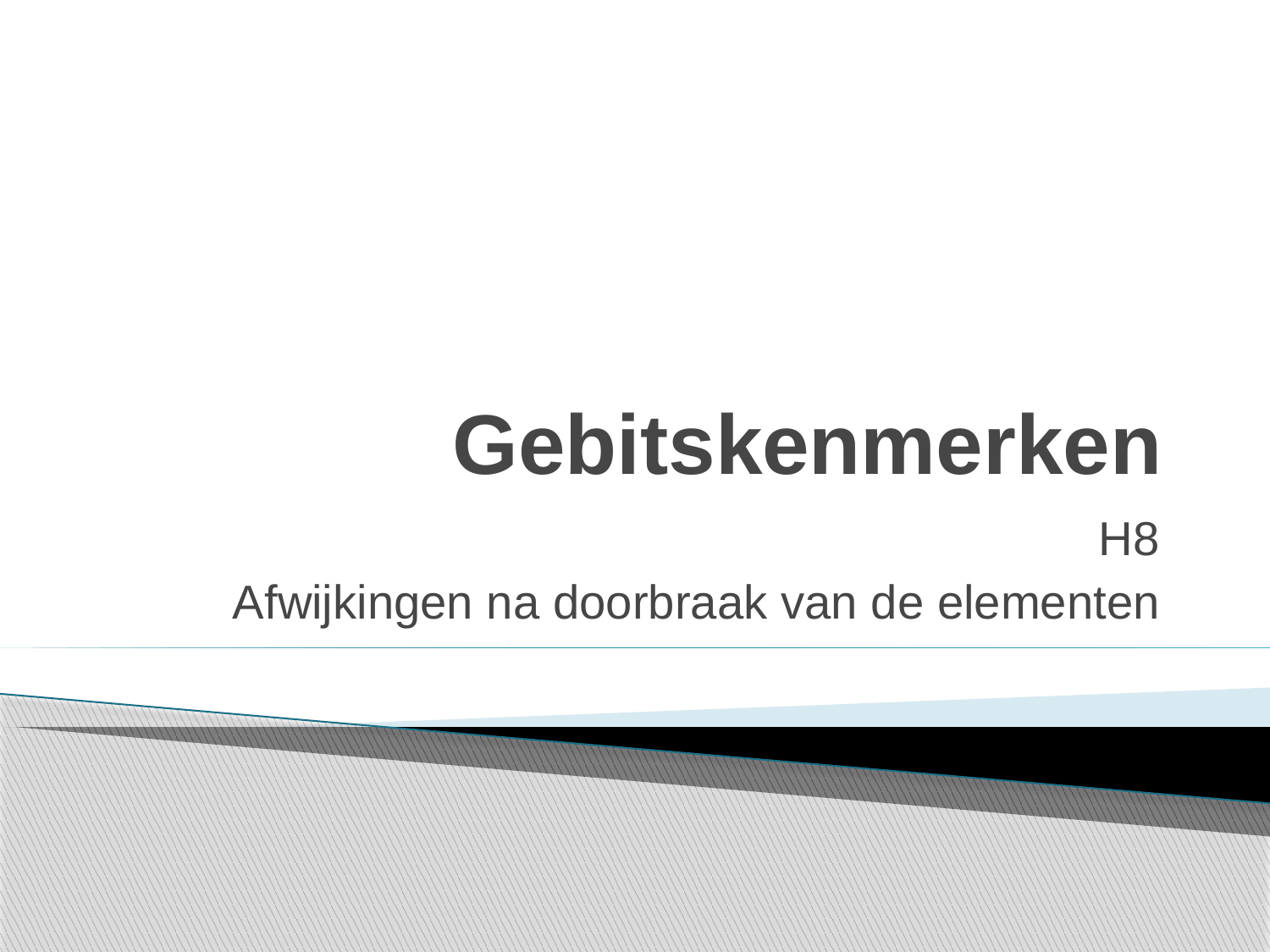

# Gebitskenmerken
H8
Afwijkingen na doorbraak van de elementen